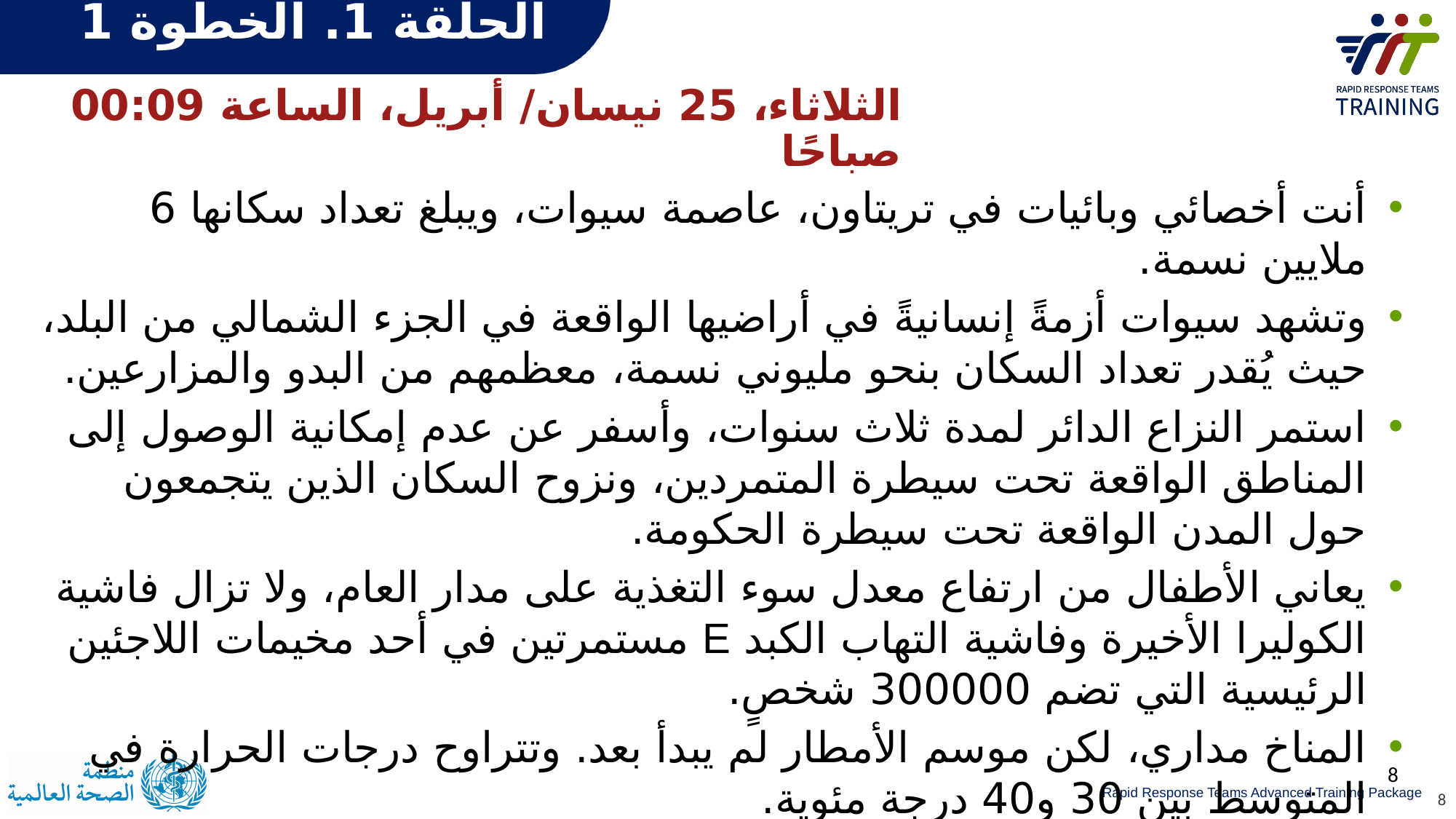

# الحلقة 1. الخطوة 1
الثلاثاء، 25 نيسان/ أبريل، الساعة 00:09 صباحًا
أنت أخصائي وبائيات في تريتاون، عاصمة سيوات، ويبلغ تعداد سكانها 6 ملايين نسمة.
وتشهد سيوات أزمةً إنسانيةً في أراضيها الواقعة في الجزء الشمالي من البلد، حيث يُقدر تعداد السكان بنحو مليوني نسمة، معظمهم من البدو والمزارعين.
استمر النزاع الدائر لمدة ثلاث سنوات، وأسفر عن عدم إمكانية الوصول إلى المناطق الواقعة تحت سيطرة المتمردين، ونزوح السكان الذين يتجمعون حول المدن الواقعة تحت سيطرة الحكومة.
يعاني الأطفال من ارتفاع معدل سوء التغذية على مدار العام، ولا تزال فاشية الكوليرا الأخيرة وفاشية التهاب الكبد E مستمرتين في أحد مخيمات اللاجئين الرئيسية التي تضم 300000 شخصٍ.
المناخ مداري، لكن موسم الأمطار لم يبدأ بعد. وتتراوح درجات الحرارة في المتوسط بين 30 و40 درجة مئوية.
8